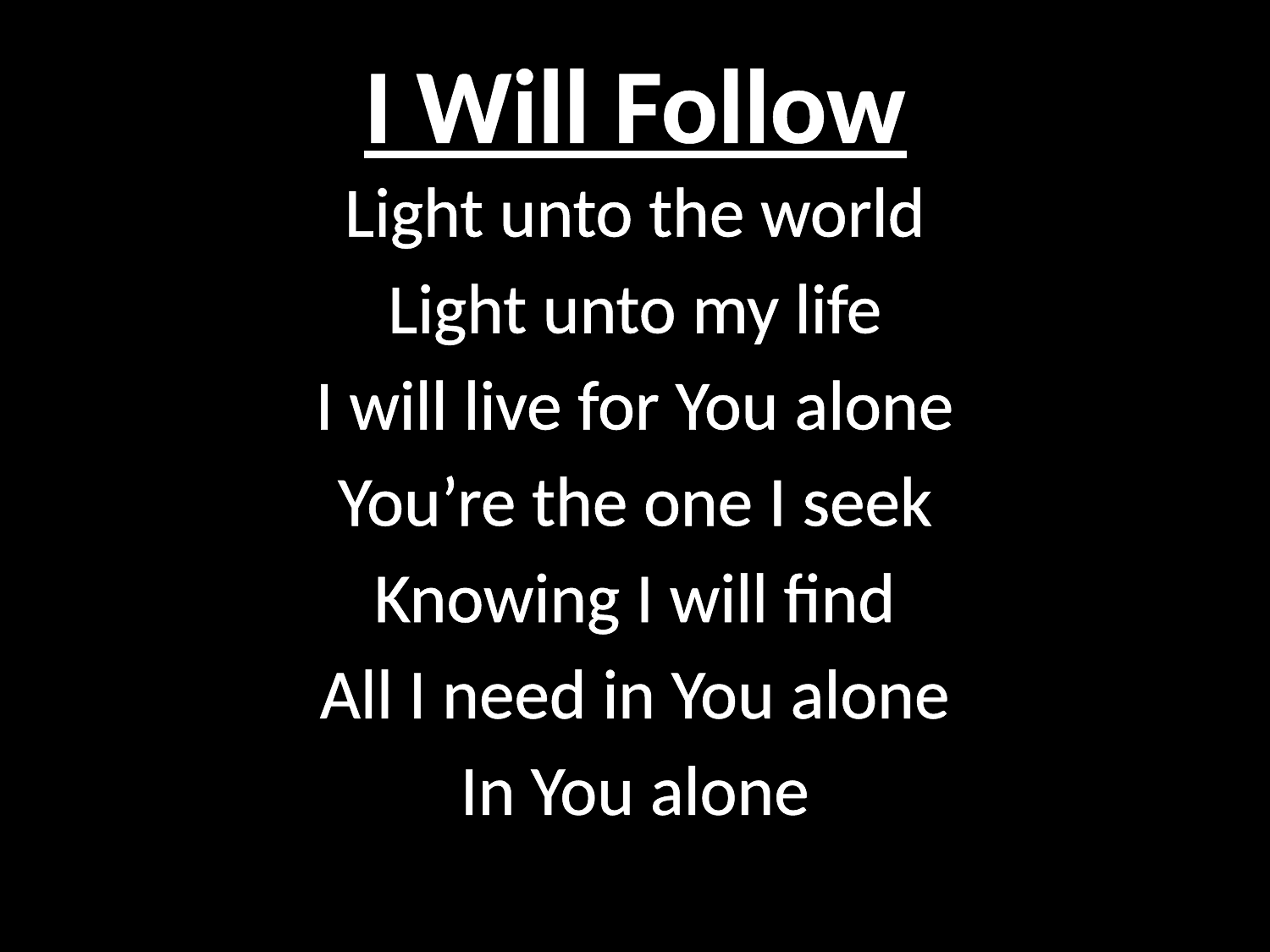

# I Will Follow
Light unto the world
Light unto my life
I will live for You alone
You’re the one I seek
Knowing I will find
All I need in You alone
In You alone